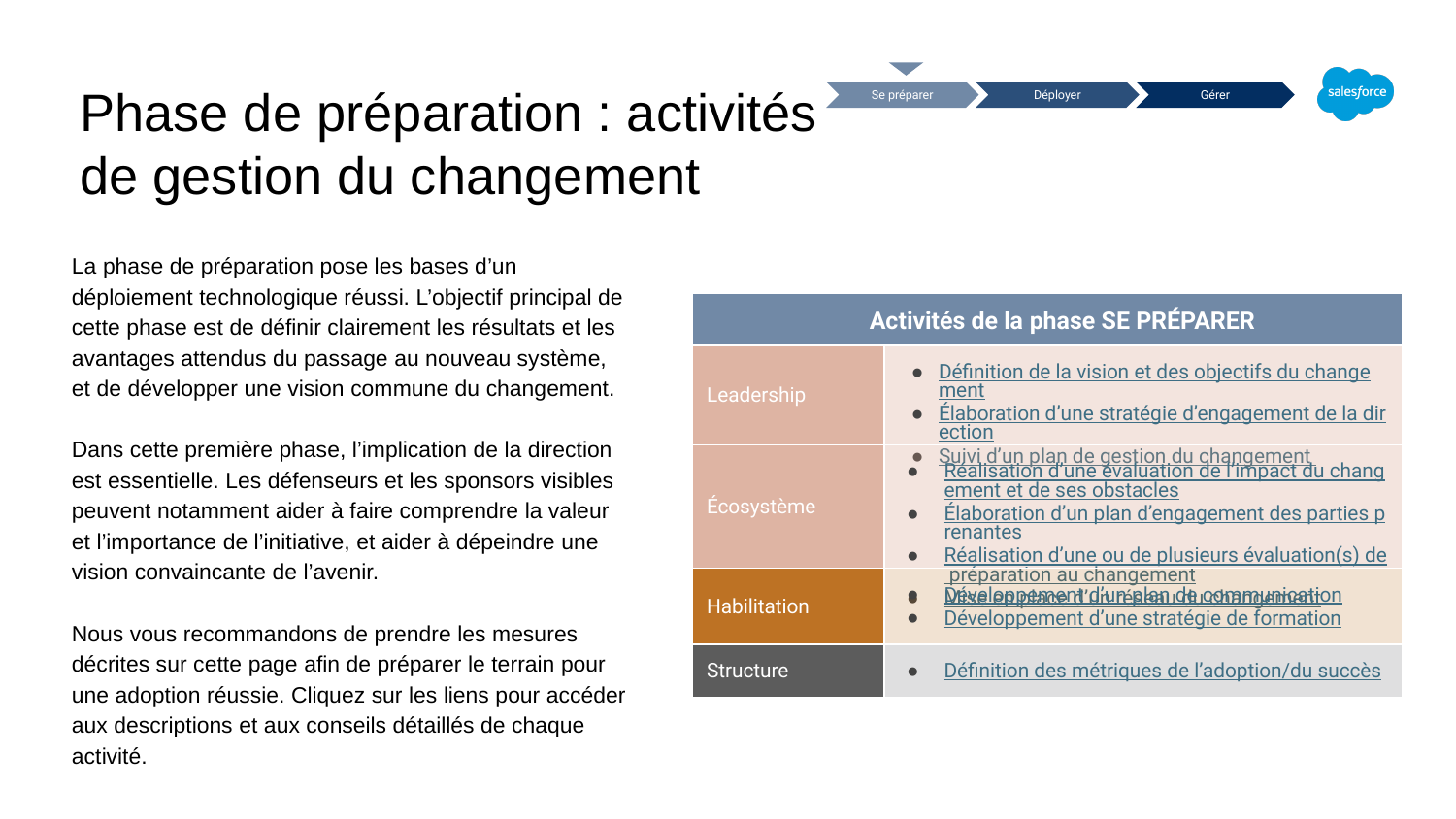

Phase de préparation : activités de gestion du changement

Se préparer
Déployer
Gérer
La phase de préparation pose les bases d’un déploiement technologique réussi. L’objectif principal de cette phase est de définir clairement les résultats et les avantages attendus du passage au nouveau système, et de développer une vision commune du changement.

Dans cette première phase, l’implication de la direction est essentielle. Les défenseurs et les sponsors visibles peuvent notamment aider à faire comprendre la valeur et l’importance de l’initiative, et aider à dépeindre une vision convaincante de l’avenir.

Nous vous recommandons de prendre les mesures décrites sur cette page afin de préparer le terrain pour une adoption réussie. Cliquez sur les liens pour accéder aux descriptions et aux conseils détaillés de chaque activité.
| Activités de la phase SE PRÉPARER |  |
| --- | --- |
| Leadership | Définition de la vision et des objectifs du changement Élaboration d’une stratégie d’engagement de la direction Suivi d’un plan de gestion du changement |
| Écosystème | Réalisation d’une évaluation de l’impact du changement et de ses obstacles Élaboration d’un plan d’engagement des parties prenantes Réalisation d’une ou de plusieurs évaluation(s) de préparation au changement Mise en place d’un réseau du changement |
| Habilitation | Développement d’un plan de communication Développement d’une stratégie de formation |
| Structure | Définition des métriques de l’adoption/du succès |